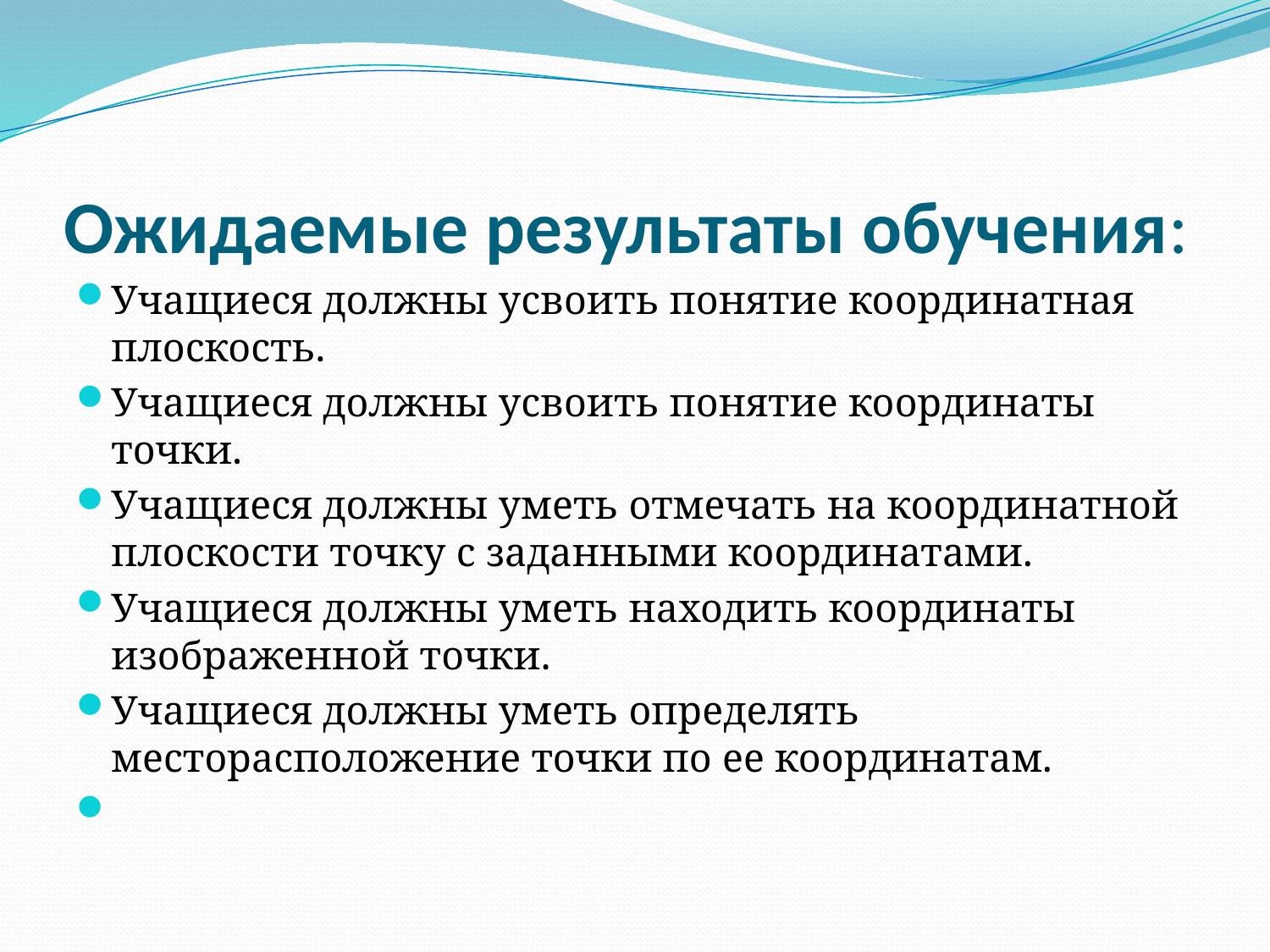

# Ожидаемые результаты обучения:
Учащиеся должны усвоить понятие координатная плоскость.
Учащиеся должны усвоить понятие координаты точки.
Учащиеся должны уметь отмечать на координатной плоскости точку с заданными координатами.
Учащиеся должны уметь находить координаты изображенной точки.
Учащиеся должны уметь определять месторасположение точки по ее координатам.